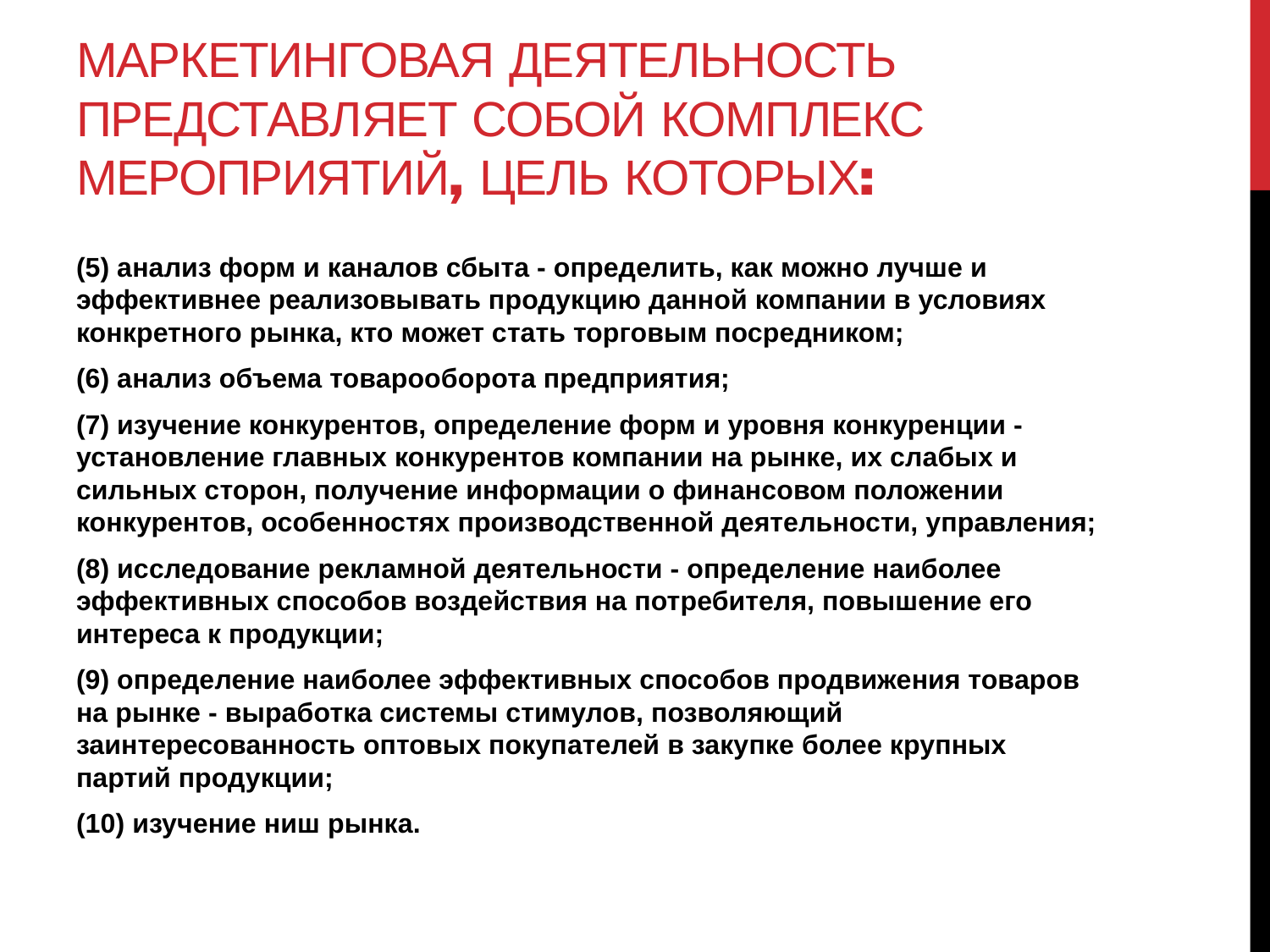

# Маркетинговая деятельность представляет собой комплекс мероприятий, цель которых:
(5) анализ форм и каналов сбыта - определить, как можно лучше и эффективнее реализовывать продукцию данной компании в условиях конкретного рынка, кто может стать торговым посредником;
(6) анализ объема товарооборота предприятия;
(7) изучение конкурентов, определение форм и уровня конкуренции - установление главных конкурентов компании на рынке, их слабых и сильных сторон, получение информации о финансовом положении конкурентов, особенностях производственной деятельности, управления;
(8) исследование рекламной деятельности - определение наиболее эффективных способов воздействия на потребителя, повышение его интереса к продукции;
(9) определение наиболее эффективных способов продвижения товаров на рынке - выработка системы стимулов, позволяющий заинтересованность оптовых покупателей в закупке более крупных партий продукции;
(10) изучение ниш рынка.